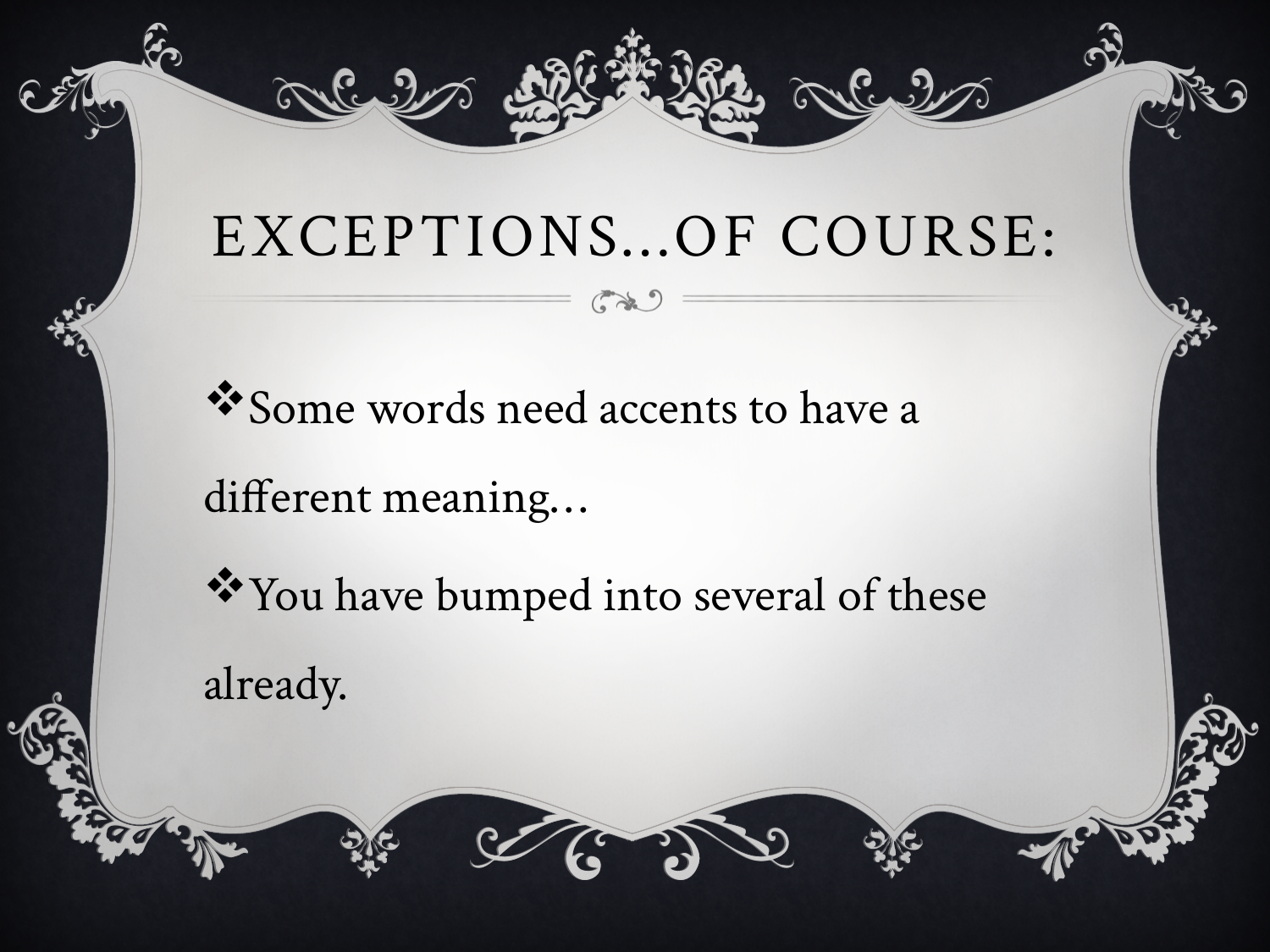

# Exceptions…of course:
Some words need accents to have a different meaning…
You have bumped into several of these already.